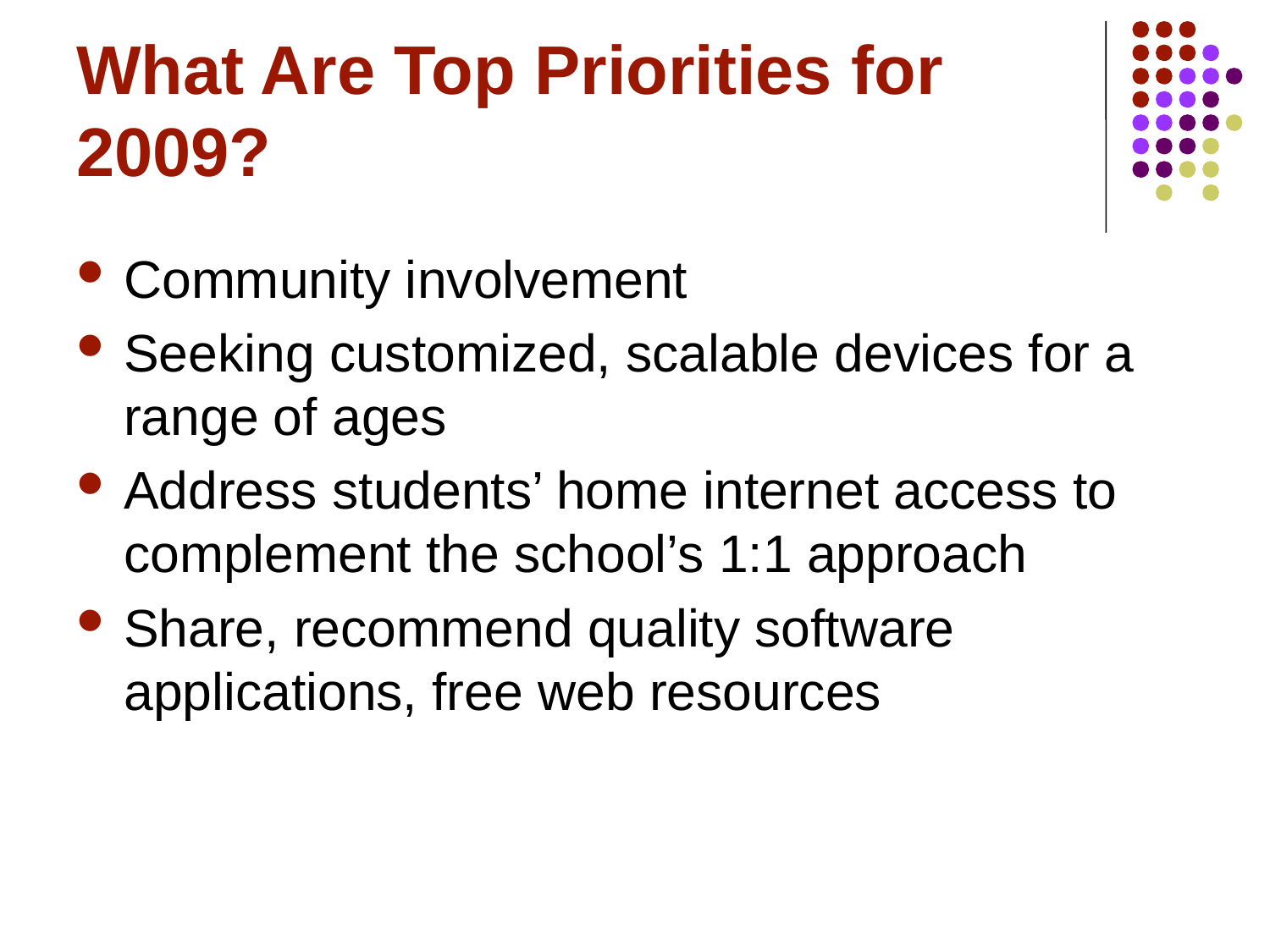

# What Are Top Priorities for 2009?
Community involvement
Seeking customized, scalable devices for a range of ages
Address students’ home internet access to complement the school’s 1:1 approach
Share, recommend quality software applications, free web resources